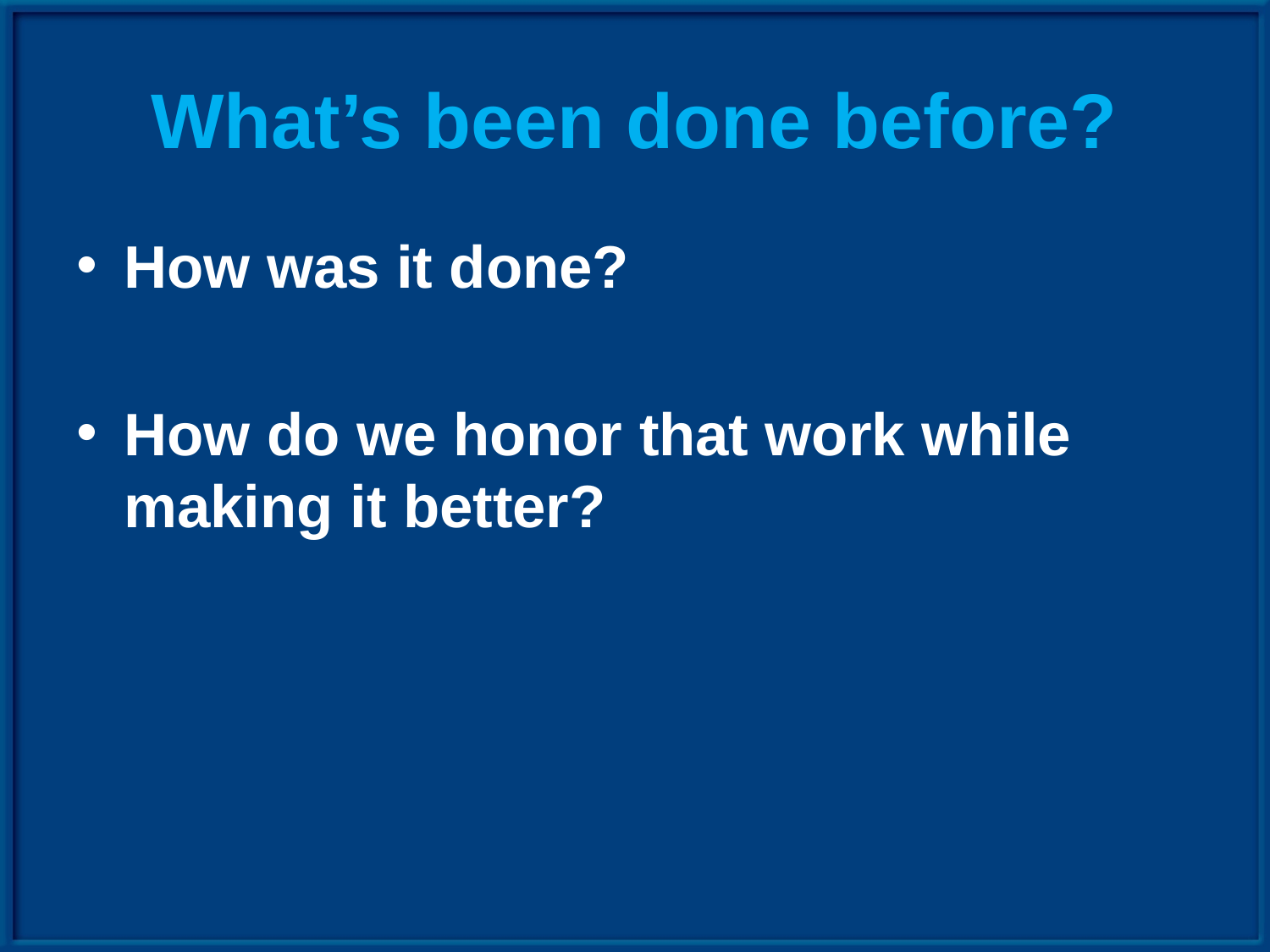

# What’s been done before?
How was it done?

How do we honor that work while  making it better?